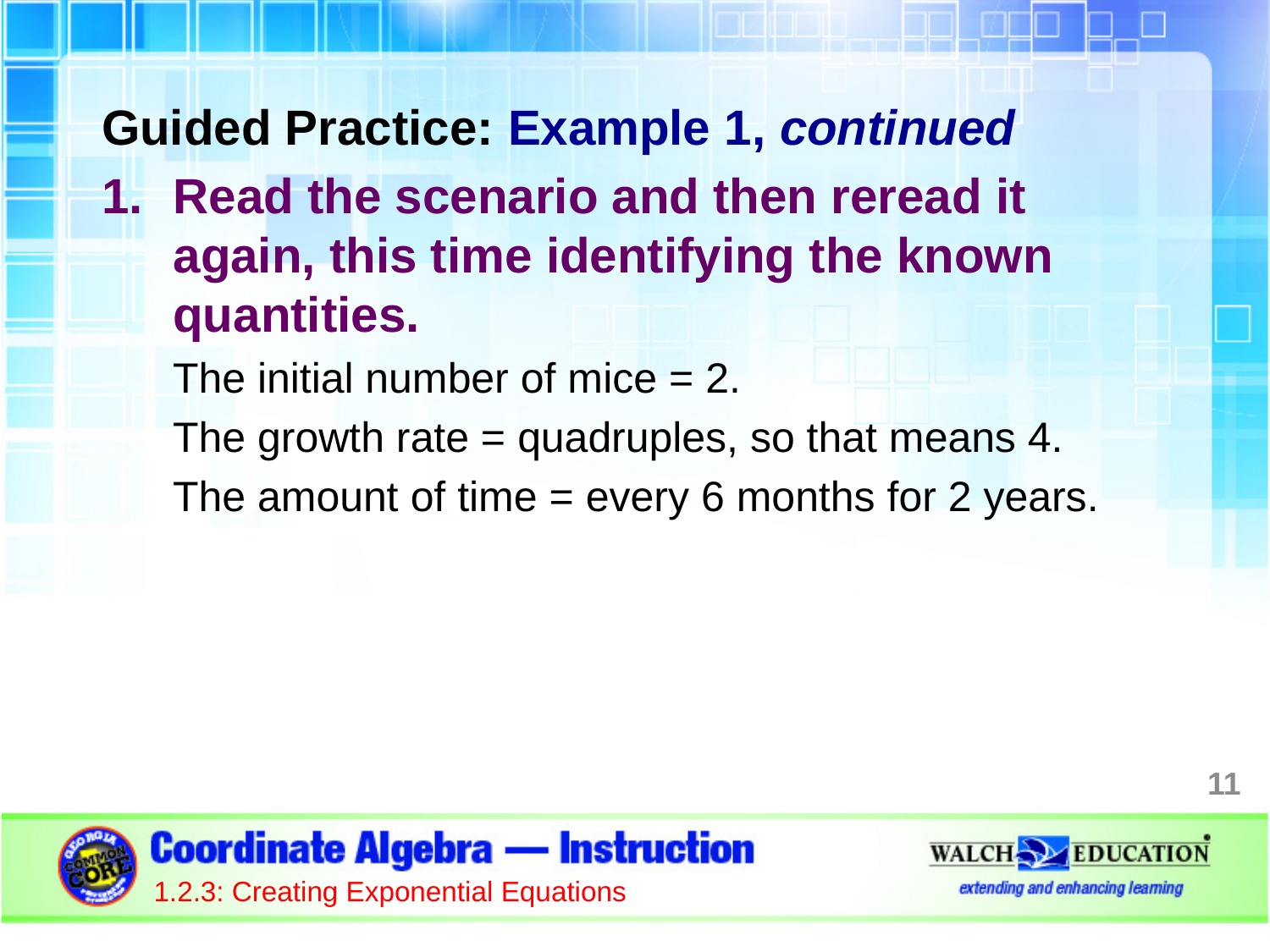

Guided Practice: Example 1, continued
Read the scenario and then reread it again, this time identifying the known quantities.
The initial number of mice = 2.
The growth rate = quadruples, so that means 4.
The amount of time = every 6 months for 2 years.

11
1.2.3: Creating Exponential Equations